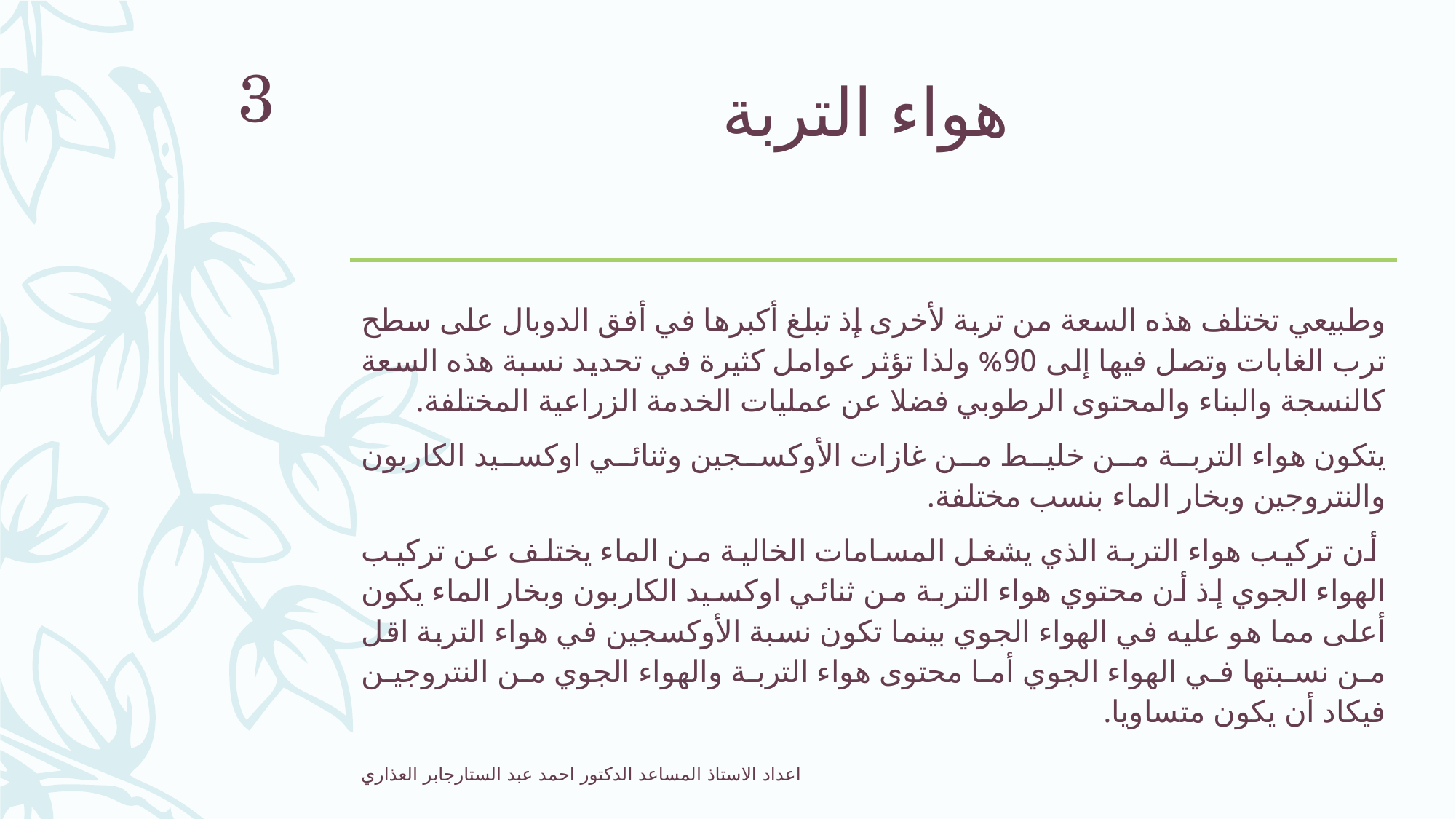

# هواء التربة
3
وطبيعي تختلف هذه السعة من تربة لأخرى إذ تبلغ أكبرها في أفق الدوبال على سطح ترب الغابات وتصل فيها إلى 90% ولذا تؤثر عوامل كثيرة في تحديد نسبة هذه السعة كالنسجة والبناء والمحتوى الرطوبي فضلا عن عمليات الخدمة الزراعية المختلفة.
يتكون هواء التربة من خليط من غازات الأوكسجين وثنائي اوكسيد الكاربون والنتروجين وبخار الماء بنسب مختلفة.
 أن تركيب هواء التربة الذي يشغل المسامات الخالية من الماء يختلف عن تركيب الهواء الجوي إذ أن محتوي هواء التربة من ثنائي اوكسيد الكاربون وبخار الماء يكون أعلى مما هو عليه في الهواء الجوي بينما تكون نسبة الأوكسجين في هواء التربة اقل من نسبتها في الهواء الجوي أما محتوى هواء التربة والهواء الجوي من النتروجين فيكاد أن يكون متساويا.
اعداد الاستاذ المساعد الدكتور احمد عبد الستارجابر العذاري